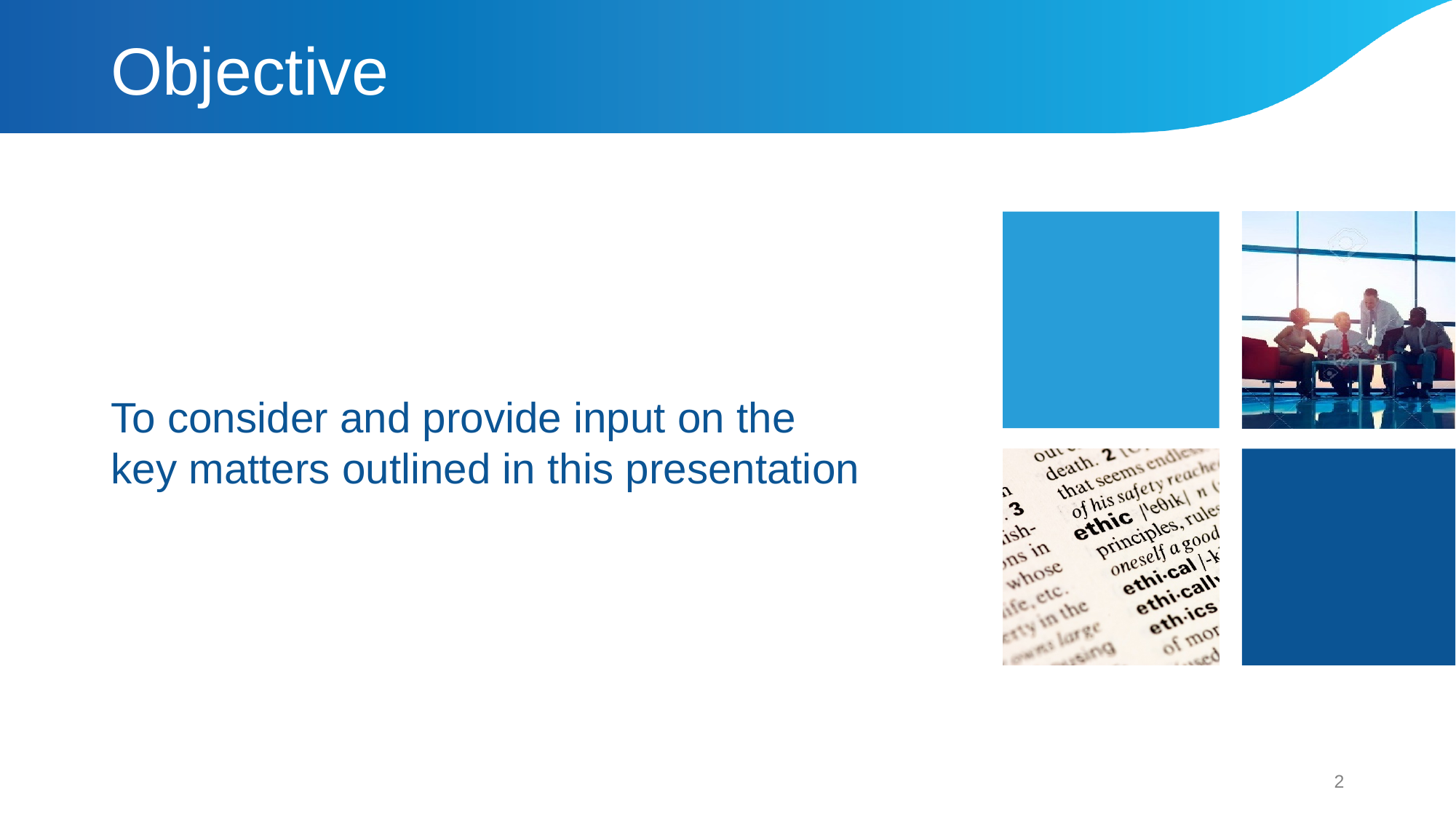

# Objective
To consider and provide input on the key matters outlined in this presentation
2